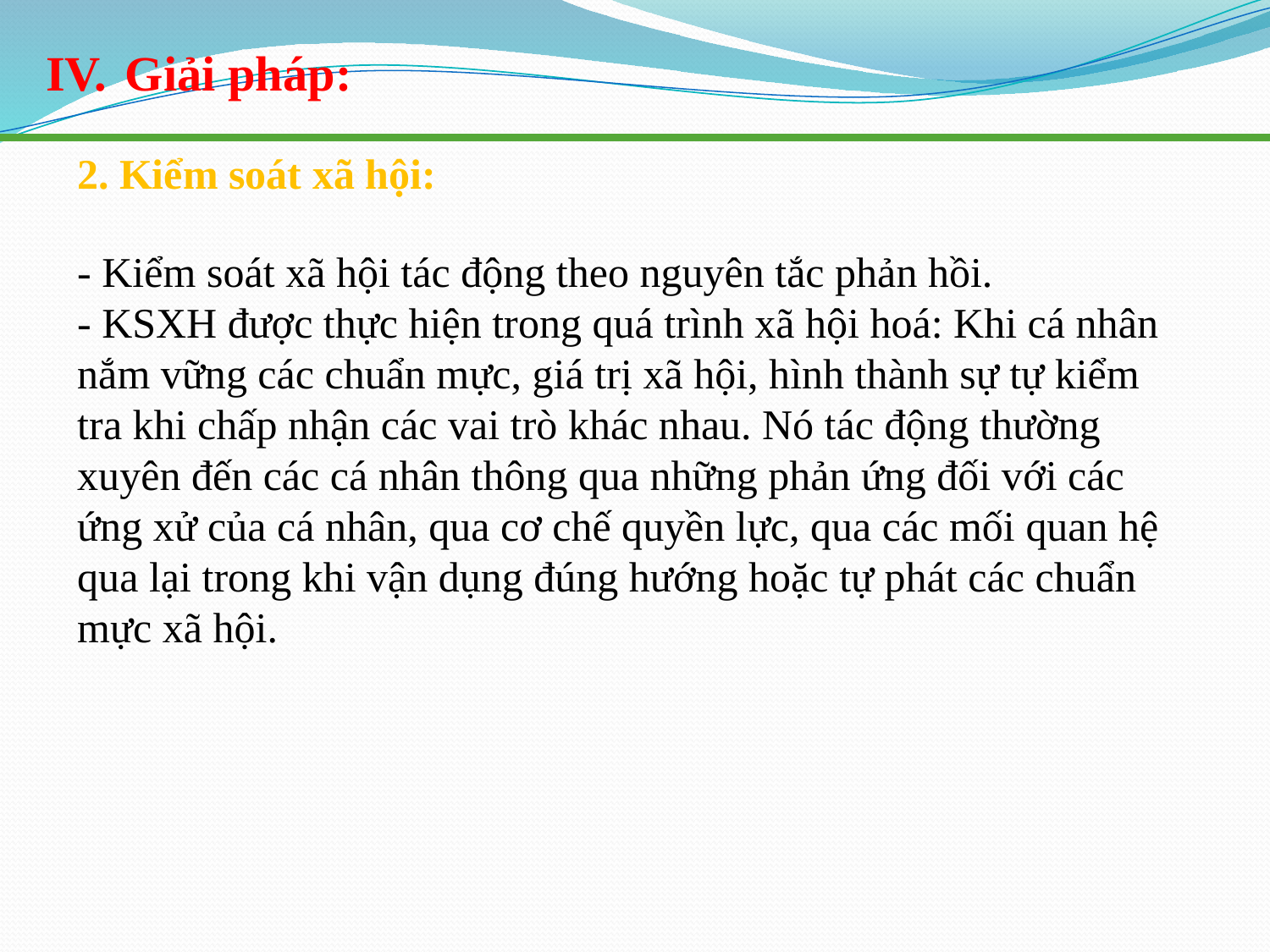

Giải pháp:
2. Kiểm soát xã hội:
- Kiểm soát xã hội tác động theo nguyên tắc phản hồi.
- KSXH được thực hiện trong quá trình xã hội hoá: Khi cá nhân nắm vững các chuẩn mực, giá trị xã hội, hình thành sự tự kiểm tra khi chấp nhận các vai trò khác nhau. Nó tác động thường xuyên đến các cá nhân thông qua những phản ứng đối với các ứng xử của cá nhân, qua cơ chế quyền lực, qua các mối quan hệ qua lại trong khi vận dụng đúng hướng hoặc tự phát các chuẩn mực xã hội.